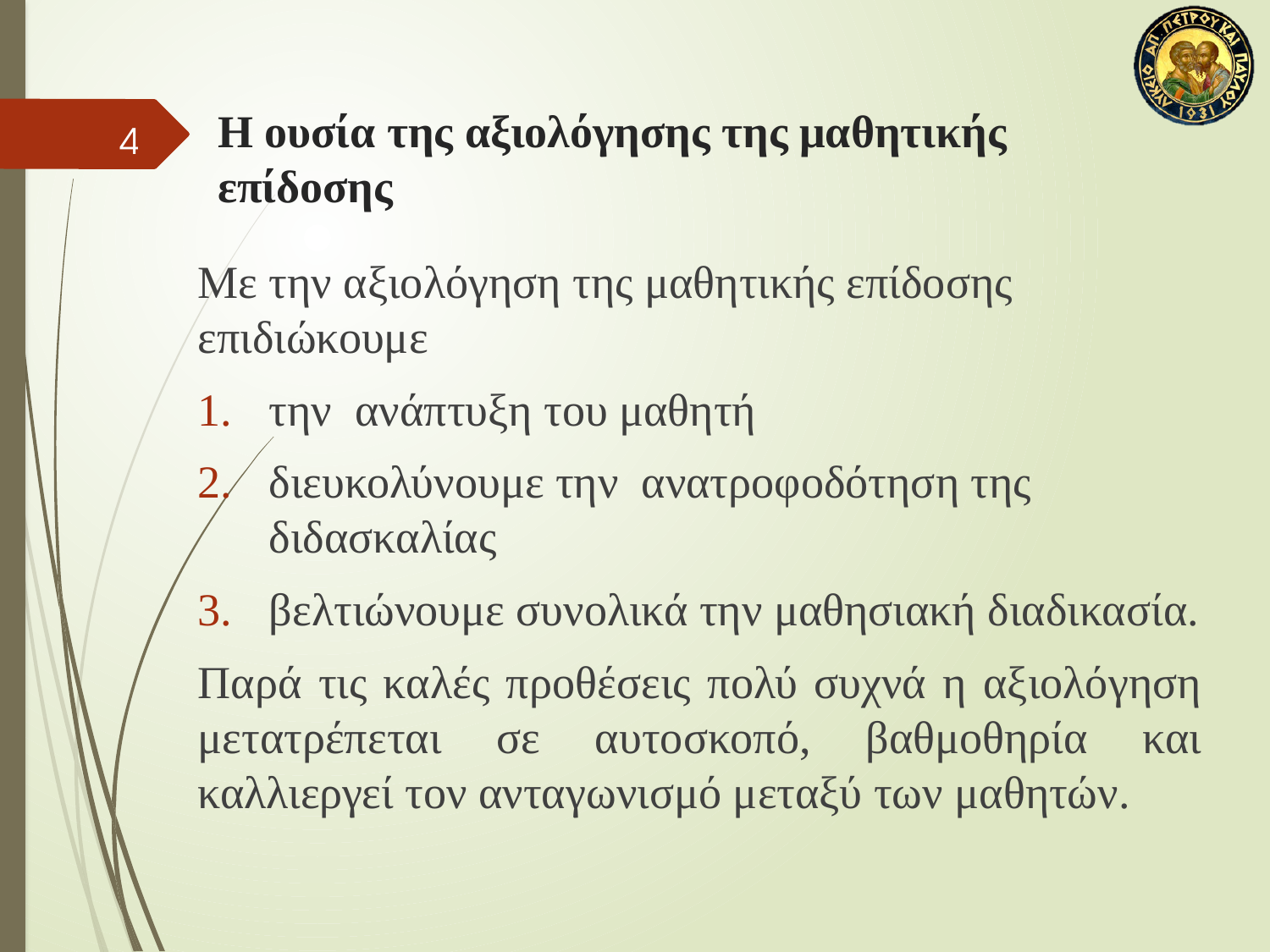

# Η ουσία της αξιολόγησης της μαθητικής επίδοσης
4
Με την αξιολόγηση της μαθητικής επίδοσης επιδιώκουμε
την  ανάπτυξη του μαθητή
διευκολύνουμε την  ανατροφοδότηση της διδασκαλίας
βελτιώνουμε συνολικά την μαθησιακή διαδικασία.
Παρά τις καλές προθέσεις πολύ συχνά η αξιολόγηση μετατρέπεται σε αυτοσκοπό, βαθμοθηρία και καλλιεργεί τον ανταγωνισμό μεταξύ των μαθητών.